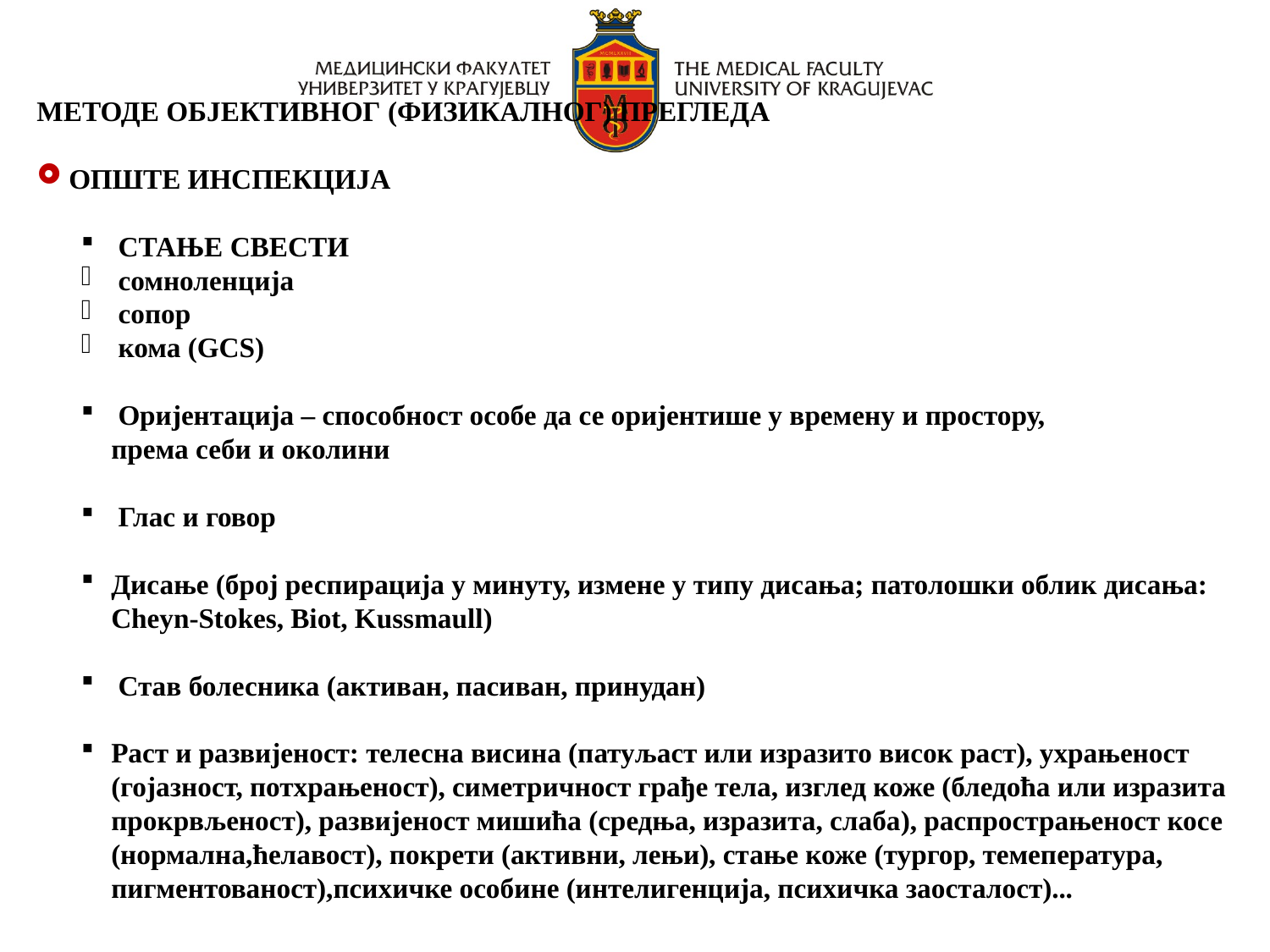

МЕТОДЕ ОБЈЕКТИВНОГ (ФИЗИКАЛНОГ) ПРЕГЛЕДА

 ОПШТЕ ИНСПЕКЦИЈА

 СТАЊЕ СВЕСТИ
 сомноленција
 сопор
 кома (GCS)

 Оријентација – способност особе да се оријентише у времену и простору,
према себи и околини

 Глас и говор

Дисање (број респирација у минуту, измене у типу дисања; патолошки облик дисања:
Cheyn-Stokes, Biot, Kussmaull)

 Став болесника (активан, пасиван, принудан)

Раст и развијеност: телесна висина (патуљаст или изразито висок раст), ухрањеност
(гојазност, потхрањеност), симетричност грађе тела, изглед коже (бледоћа или изразита
прокрвљеност), развијеност мишића (средња, изразита, слаба), распрострањеност косе
(нормална,ћелавост), покрети (активни, лењи), стање коже (тургор, темепература,
пигментованост),психичке особине (интелигенција, психичка заосталост)...